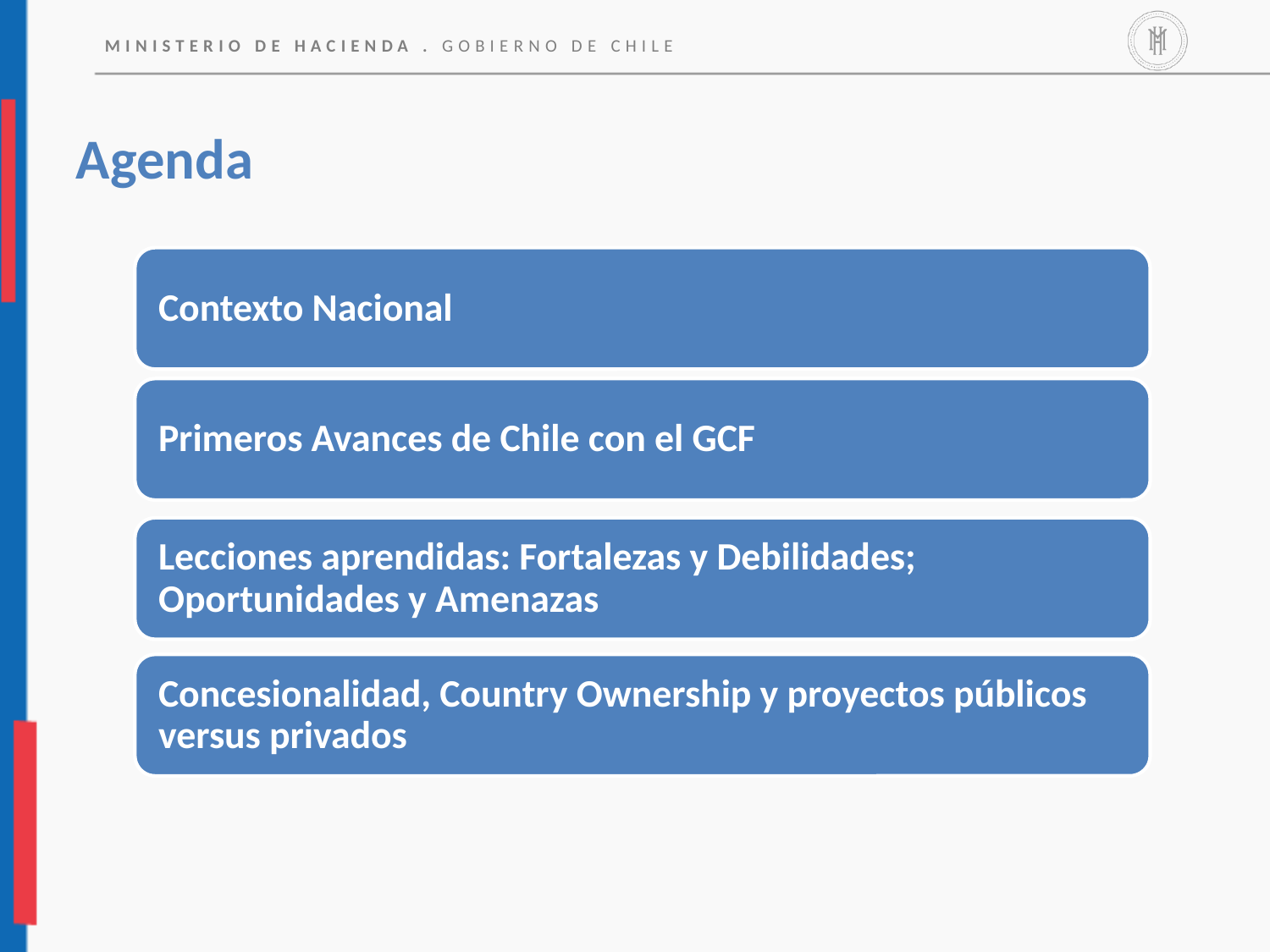

# Agenda
Contexto Nacional
Primeros Avances de Chile con el GCF
Lecciones aprendidas: Fortalezas y Debilidades; Oportunidades y Amenazas
Concesionalidad, Country Ownership y proyectos públicos versus privados